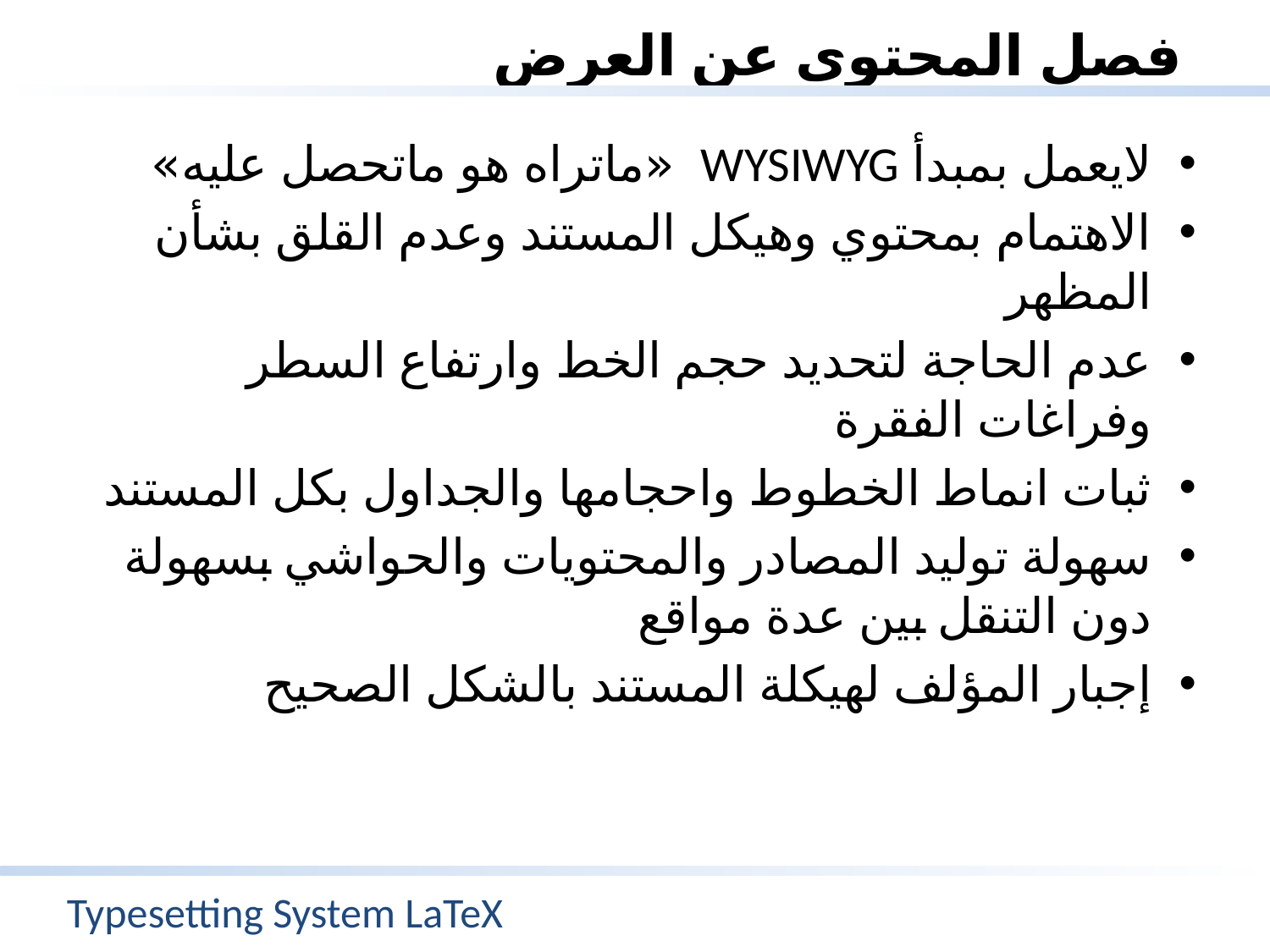

# فصل المحتوى عن العرض

لايعمل بمبدأ WYSIWYG  «ماتراه هو ماتحصل عليه»
الاهتمام بمحتوي وهيكل المستند وعدم القلق بشأن المظهر
عدم الحاجة لتحديد حجم الخط وارتفاع السطر وفراغات الفقرة
ثبات انماط الخطوط واحجامها والجداول بكل المستند
سهولة توليد المصادر والمحتويات والحواشي بسهولة دون التنقل بين عدة مواقع
إجبار المؤلف لهيكلة المستند بالشكل الصحيح

Typesetting System LaTeX